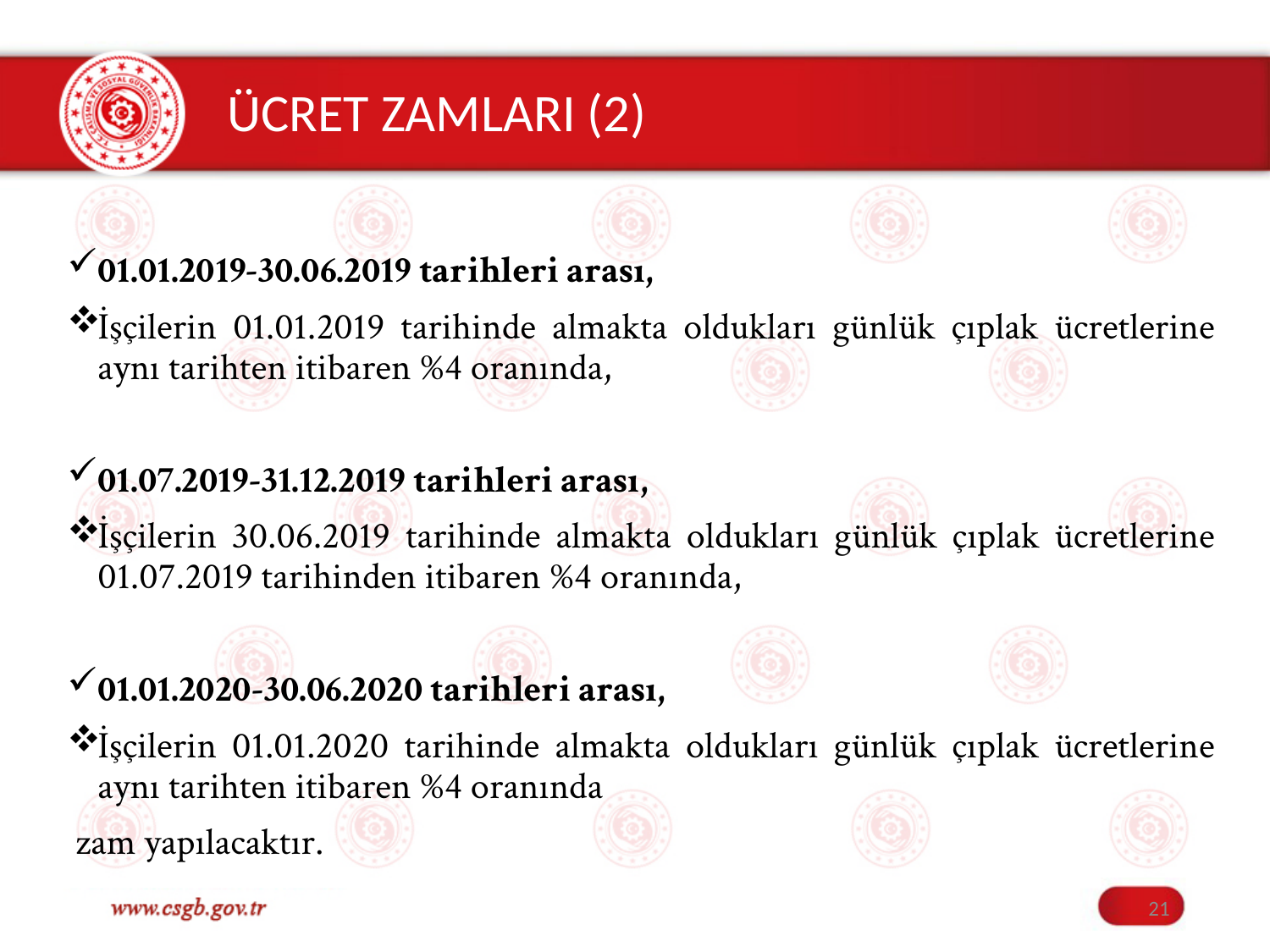

# ÜCRET ZAMLARI (2)
01.01.2019-30.06.2019 tarihleri arası,
İşçilerin 01.01.2019 tarihinde almakta oldukları günlük çıplak ücretlerine aynı tarihten itibaren %4 oranında,

01.07.2019-31.12.2019 tarihleri arası,
İşçilerin 30.06.2019 tarihinde almakta oldukları günlük çıplak ücretlerine 01.07.2019 tarihinden itibaren %4 oranında,

01.01.2020-30.06.2020 tarihleri arası,
İşçilerin 01.01.2020 tarihinde almakta oldukları günlük çıplak ücretlerine aynı tarihten itibaren %4 oranında
 zam yapılacaktır.
21